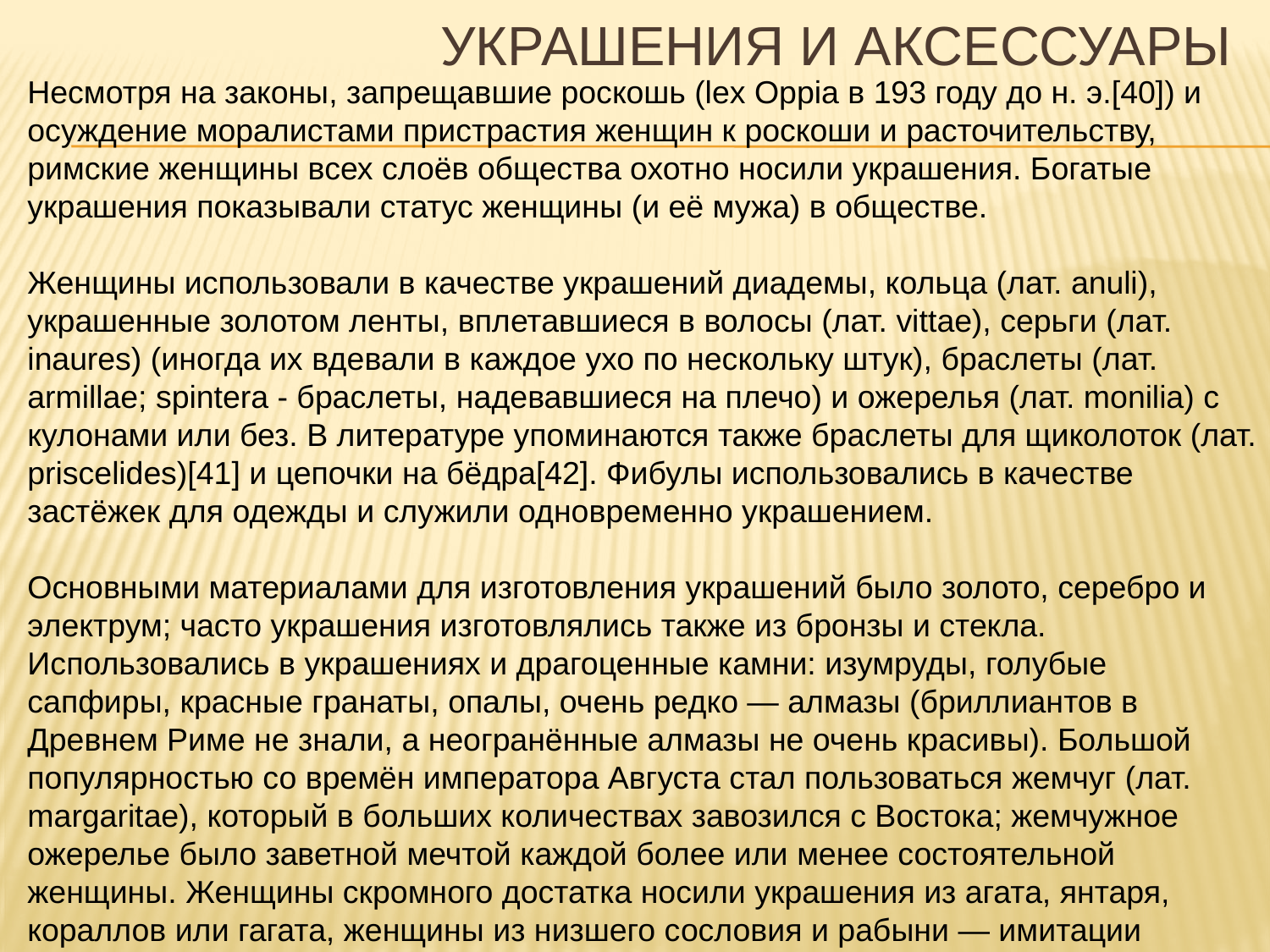

# Украшения и аксессуары
Несмотря на законы, запрещавшие роскошь (lex Oppia в 193 году до н. э.[40]) и осуждение моралистами пристрастия женщин к роскоши и расточительству, римские женщины всех слоёв общества охотно носили украшения. Богатые украшения показывали статус женщины (и её мужа) в обществе.

Женщины использовали в качестве украшений диадемы, кольца (лат. anuli), украшенные золотом ленты, вплетавшиеся в волосы (лат. vittae), серьги (лат. inaures) (иногда их вдевали в каждое ухо по нескольку штук), браслеты (лат. armillae; spintera - браслеты, надевавшиеся на плечо) и ожерелья (лат. monilia) с кулонами или без. В литературе упоминаются также браслеты для щиколоток (лат. priscelides)[41] и цепочки на бёдра[42]. Фибулы использовались в качестве застёжек для одежды и служили одновременно украшением.

Основными материалами для изготовления украшений было золото, серебро и электрум; часто украшения изготовлялись также из бронзы и стекла. Использовались в украшениях и драгоценные камни: изумруды, голубые сапфиры, красные гранаты, опалы, очень редко — алмазы (бриллиантов в Древнем Риме не знали, а неогранённые алмазы не очень красивы). Большой популярностью со времён императора Августа стал пользоваться жемчуг (лат. margaritae), который в больших количествах завозился с Востока; жемчужное ожерелье было заветной мечтой каждой более или менее состоятельной женщины. Женщины скромного достатка носили украшения из агата, янтаря, кораллов или гагата, женщины из низшего сословия и рабыни — имитации драгоценных камней (например, изумрудов) или украшения из дешёвого цветного стекла.